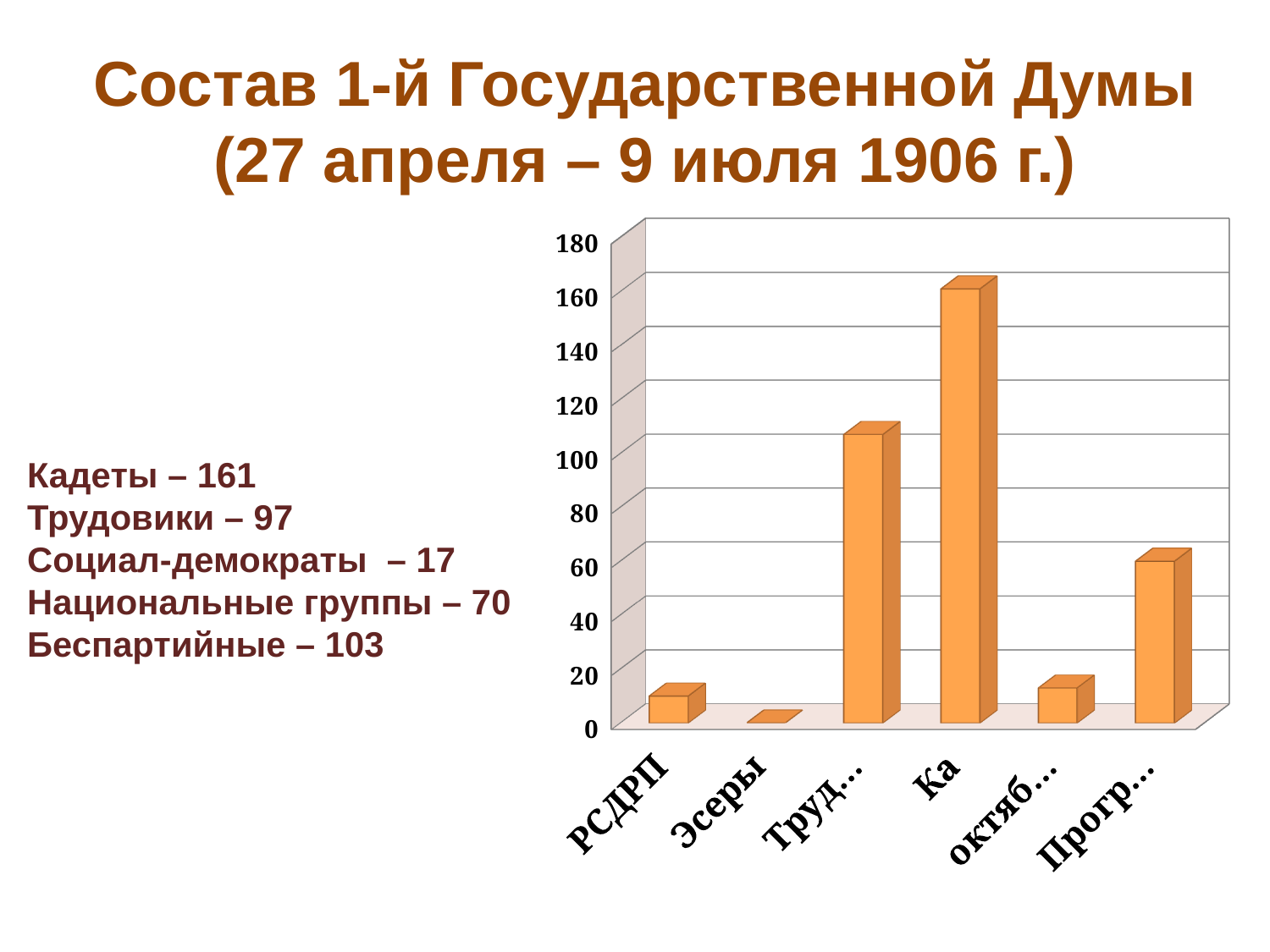

Состав 1-й Государственной Думы (27 апреля – 9 июля 1906 г.)

[unsupported chart]

Кадеты – 161
Трудовики – 97
Социал-демократы  – 17
Национальные группы – 70
Беспартийные – 103